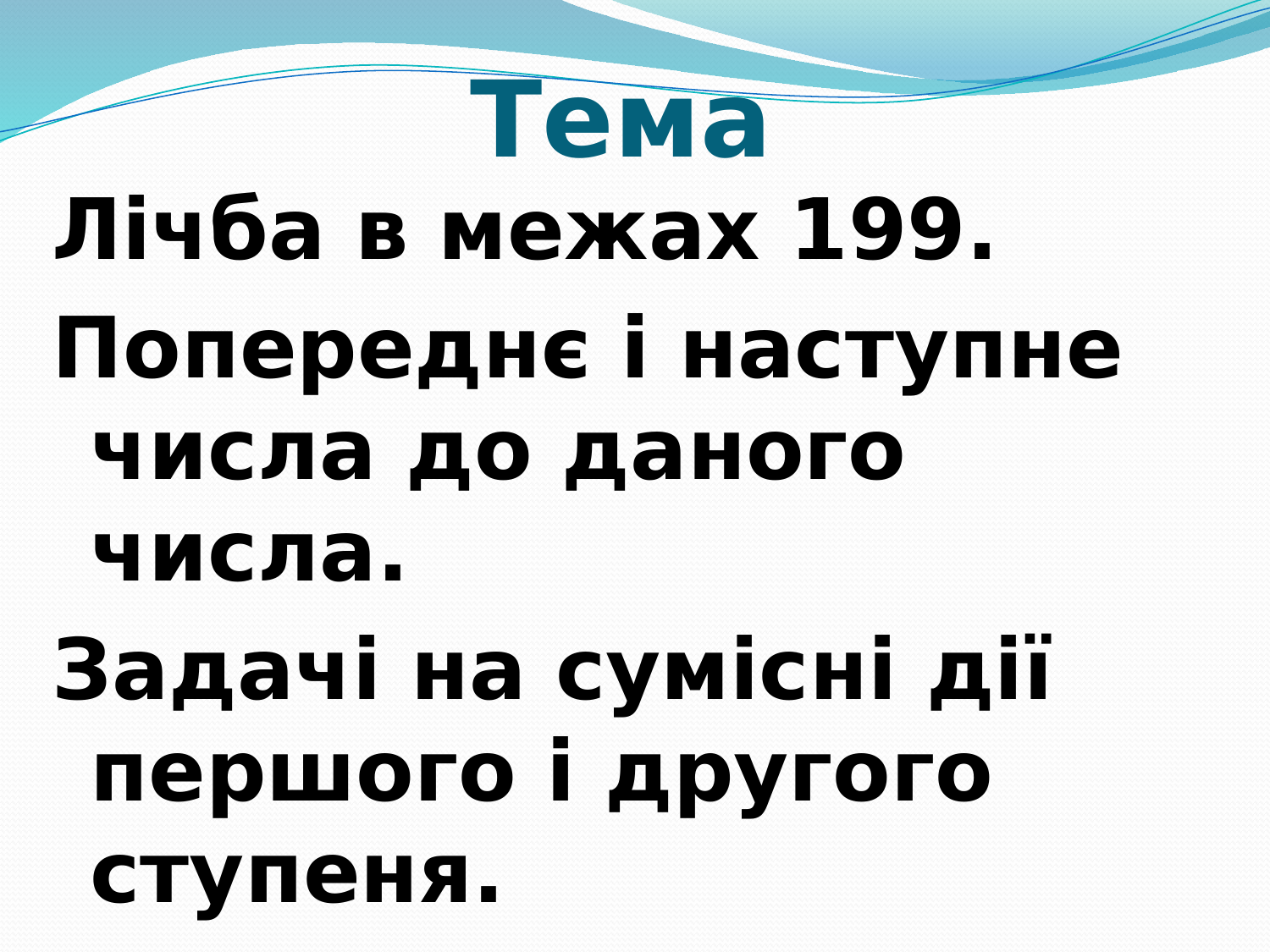

# Тема
Лічба в межах 199.
Попереднє і наступне числа до даного числа.
Задачі на сумісні дії першого і другого ступеня.